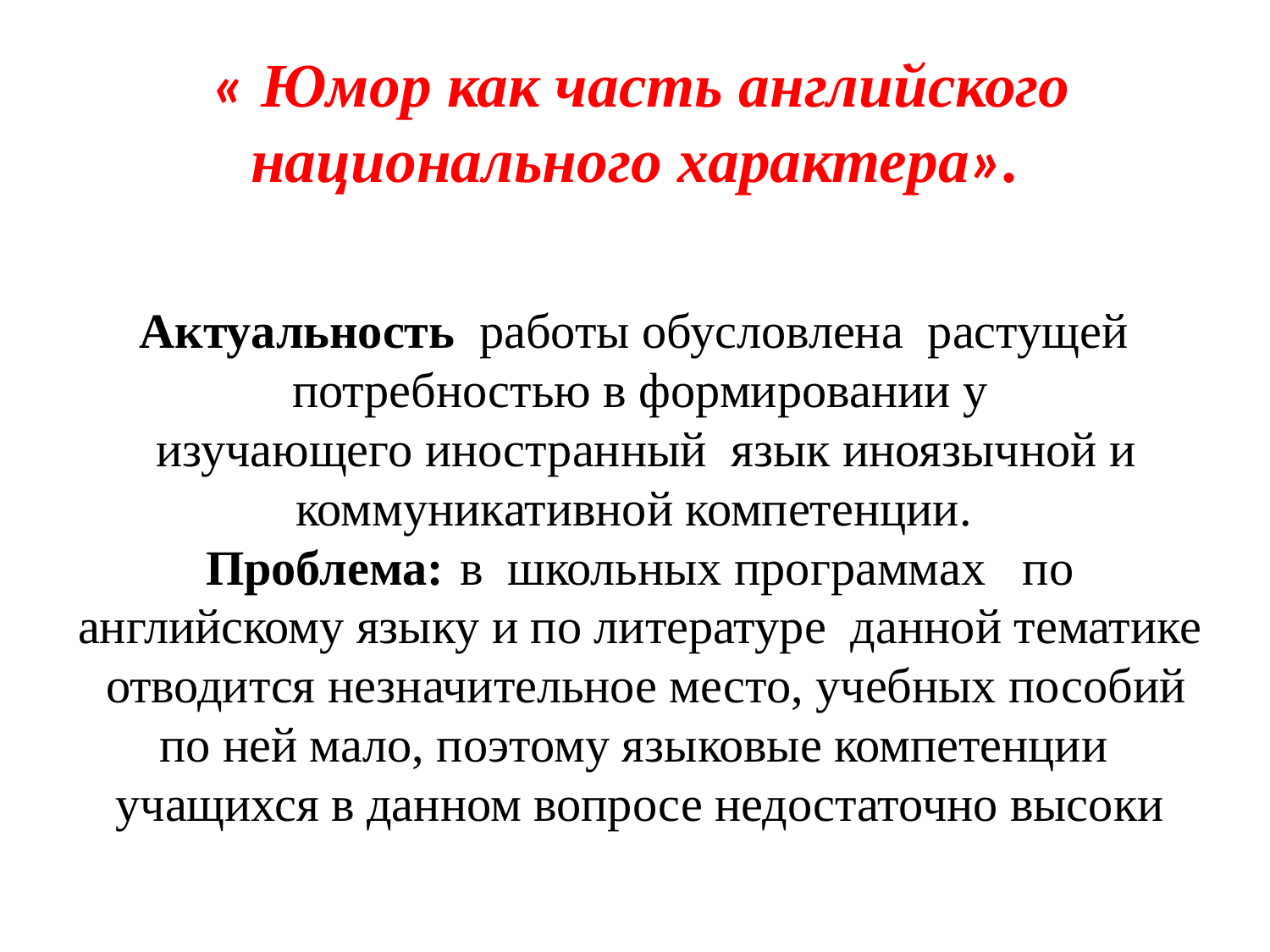

Актуальность  работы обусловлена  растущей  потребностью в формировании у
 изучающего иностранный  язык иноязычной и коммуникативной компетенции.
Проблема:	в  школьных программах   по английскому языку и по литературе  данной тематике  отводится незначительное место, учебных пособий по ней мало, поэтому языковые компетенции  учащихся в данном вопросе недостаточно высоки
# « Юмор как часть английского национального характера».